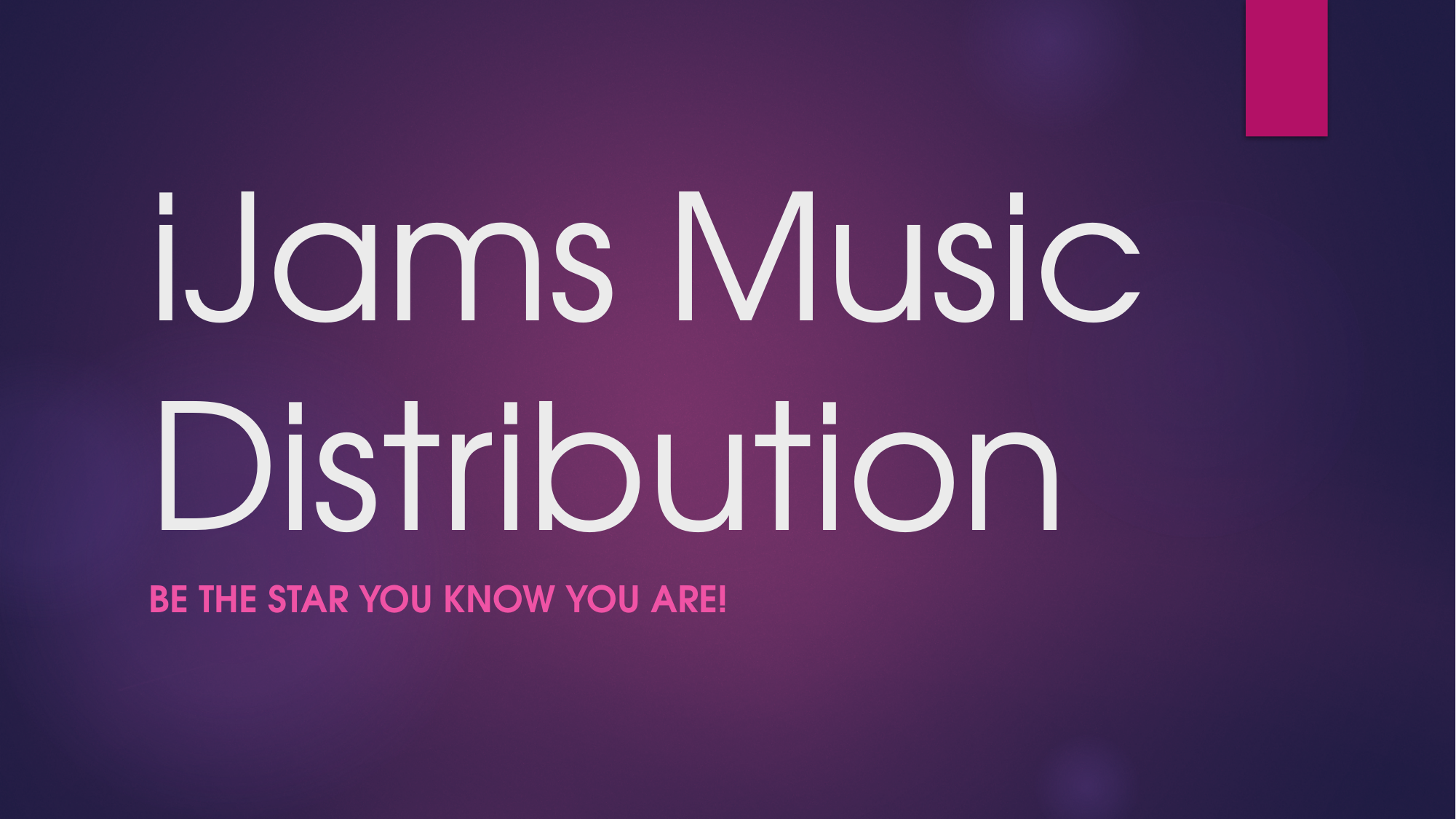

# iJams Music Distribution
Be the star you know you are!